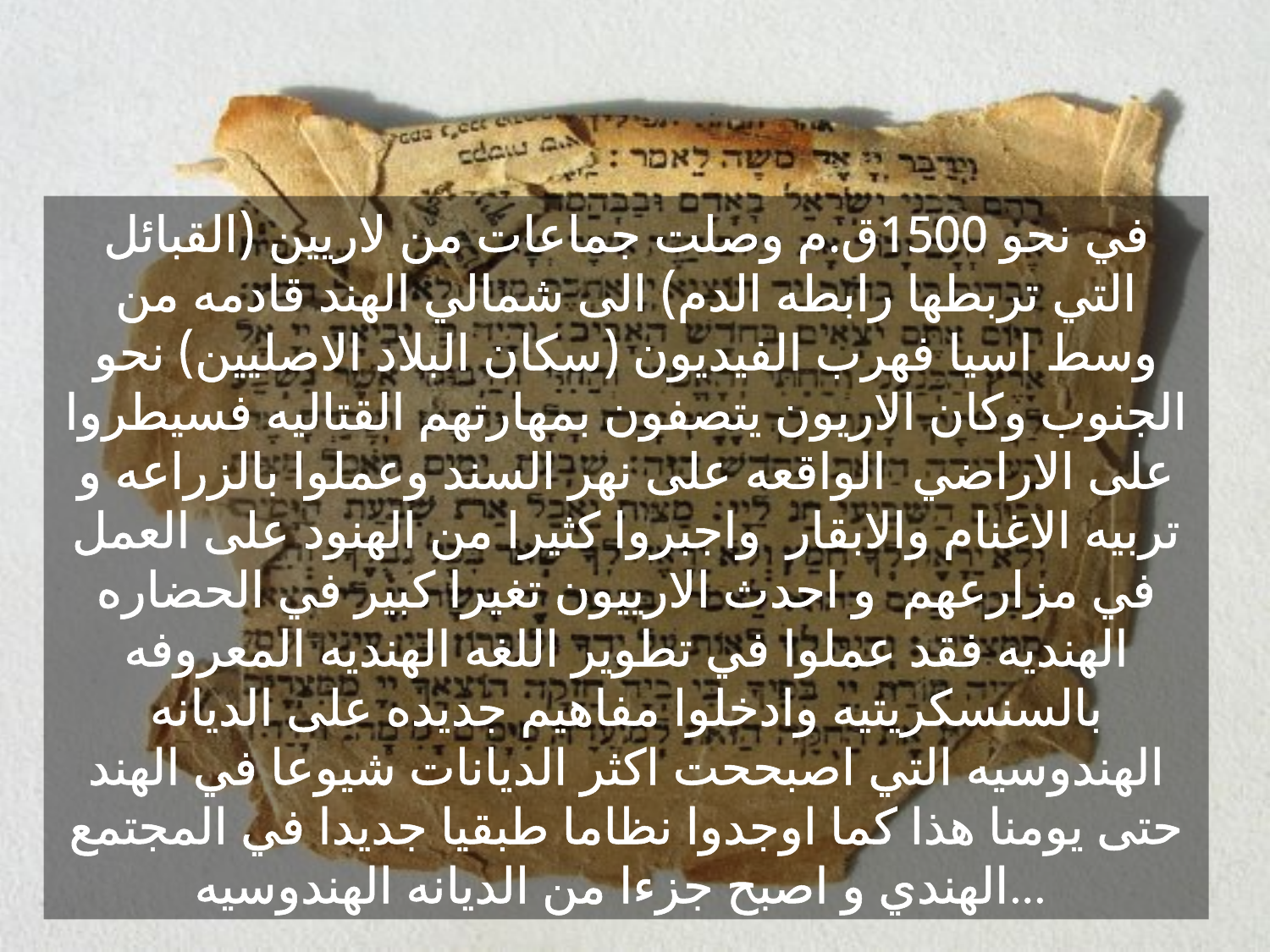

في نحو 1500ق.م وصلت جماعات من لاريين (القبائل التي تربطها رابطه الدم) الى شمالي الهند قادمه من وسط اسيا فهرب الفيديون (سكان البلاد الاصليين) نحو الجنوب وكان الاريون يتصفون بمهارتهم القتاليه فسيطروا على الاراضي  الواقعه على نهر السند وعملوا بالزراعه و تربيه الاغنام والابقار  واجبروا كثيرا من الهنود على العمل في مزارعهم  و احدث الارييون تغيرا كبير في الحضاره الهنديه فقد عملوا في تطوير اللغه الهنديه المعروفه بالسنسكريتيه وادخلوا مفاهيم جديده على الديانه الهندوسيه التي اصبححت اكثر الديانات شيوعا في الهند حتى يومنا هذا كما اوجدوا نظاما طبقيا جديدا في المجتمع الهندي و اصبح جزءا من الديانه الهندوسيه...